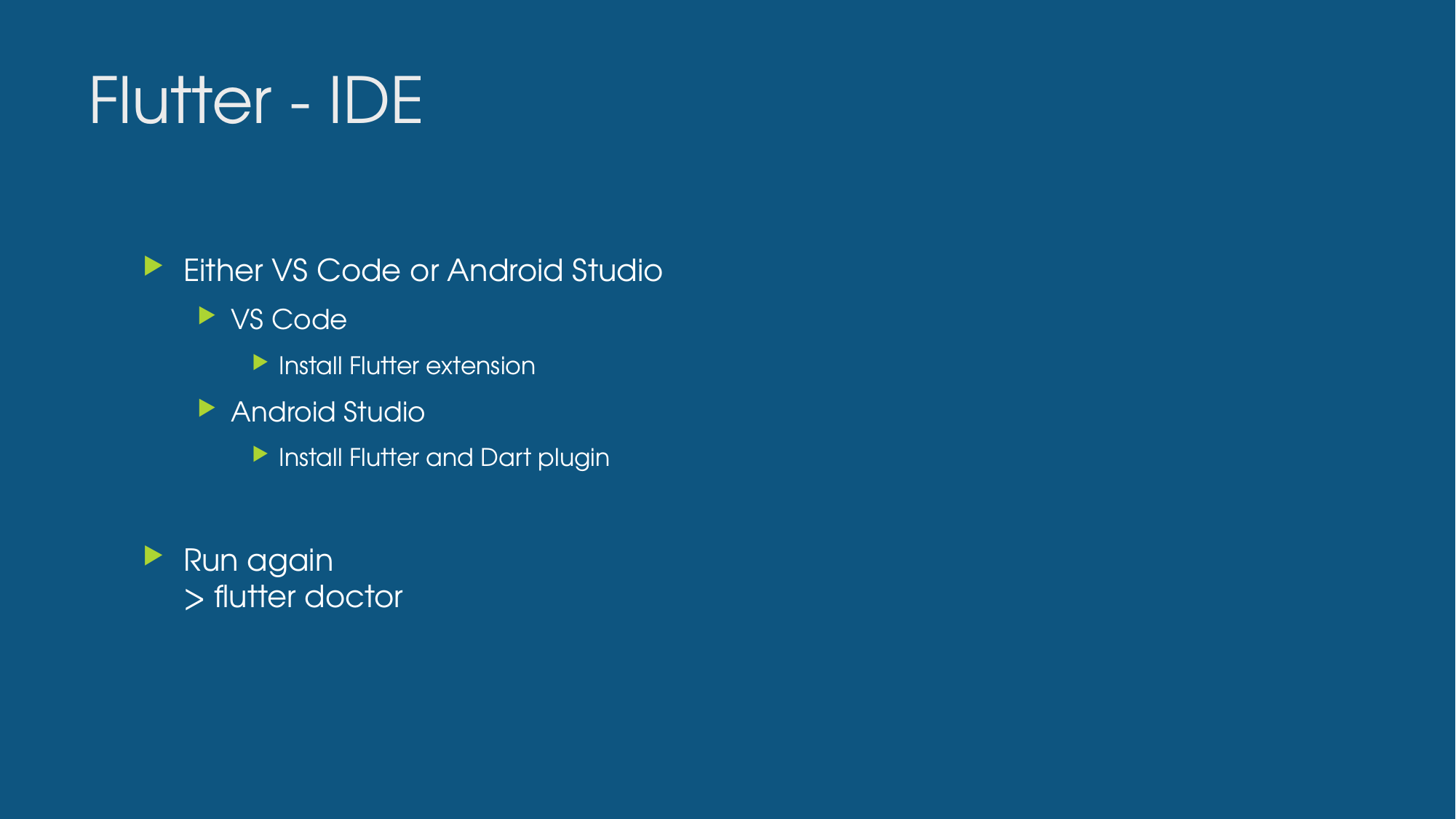

6
# Flutter - IDE
Either VS Code or Android Studio
VS Code
Install Flutter extension
Android Studio
Install Flutter and Dart plugin

Run again
> flutter doctor